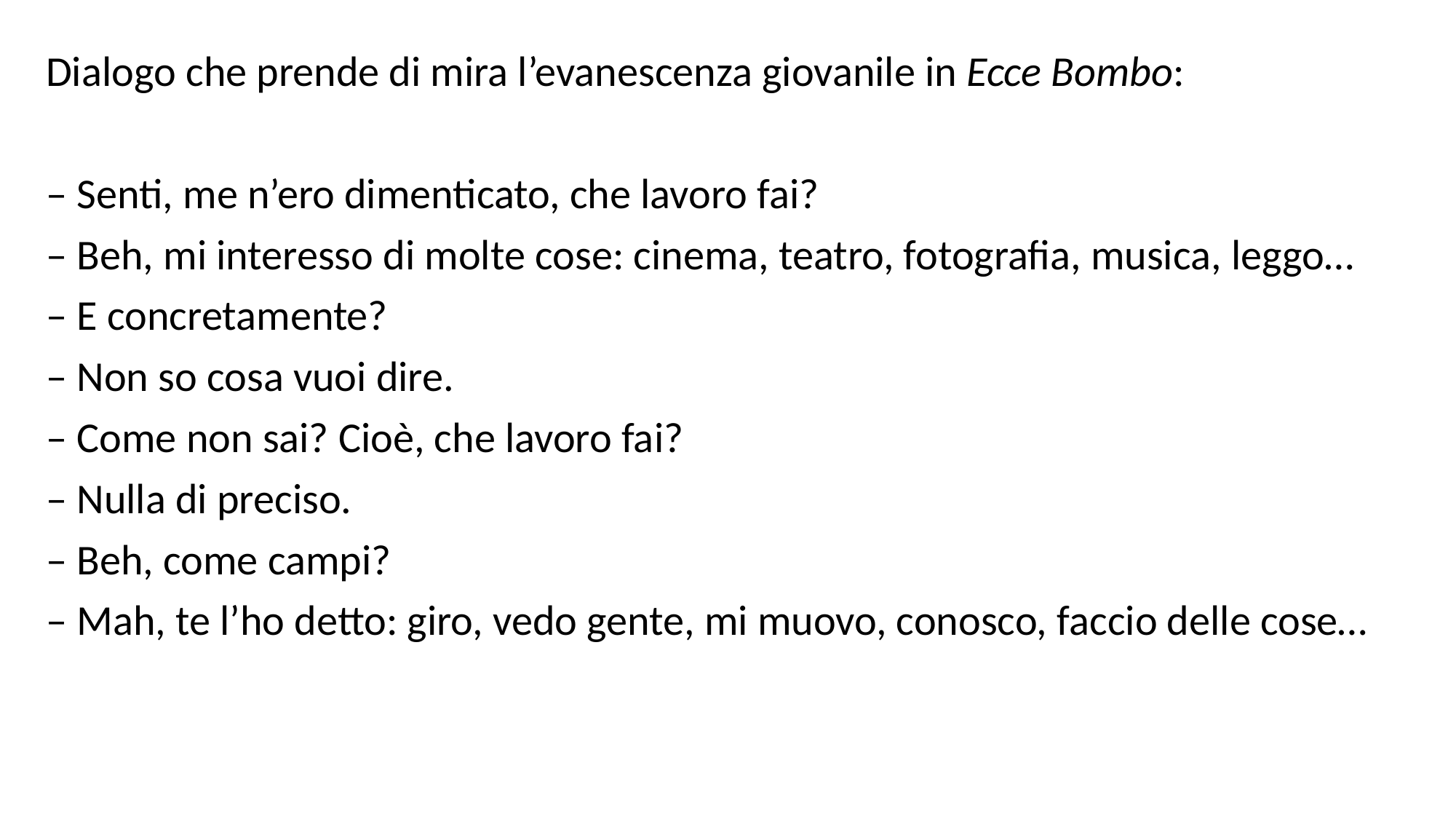

Dialogo che prende di mira l’evanescenza giovanile in Ecce Bombo:

– Senti, me n’ero dimenticato, che lavoro fai?
– Beh, mi interesso di molte cose: cinema, teatro, fotografia, musica, leggo…
– E concretamente?
– Non so cosa vuoi dire.
– Come non sai? Cioè, che lavoro fai?
– Nulla di preciso.
– Beh, come campi?
– Mah, te l’ho detto: giro, vedo gente, mi muovo, conosco, faccio delle cose…